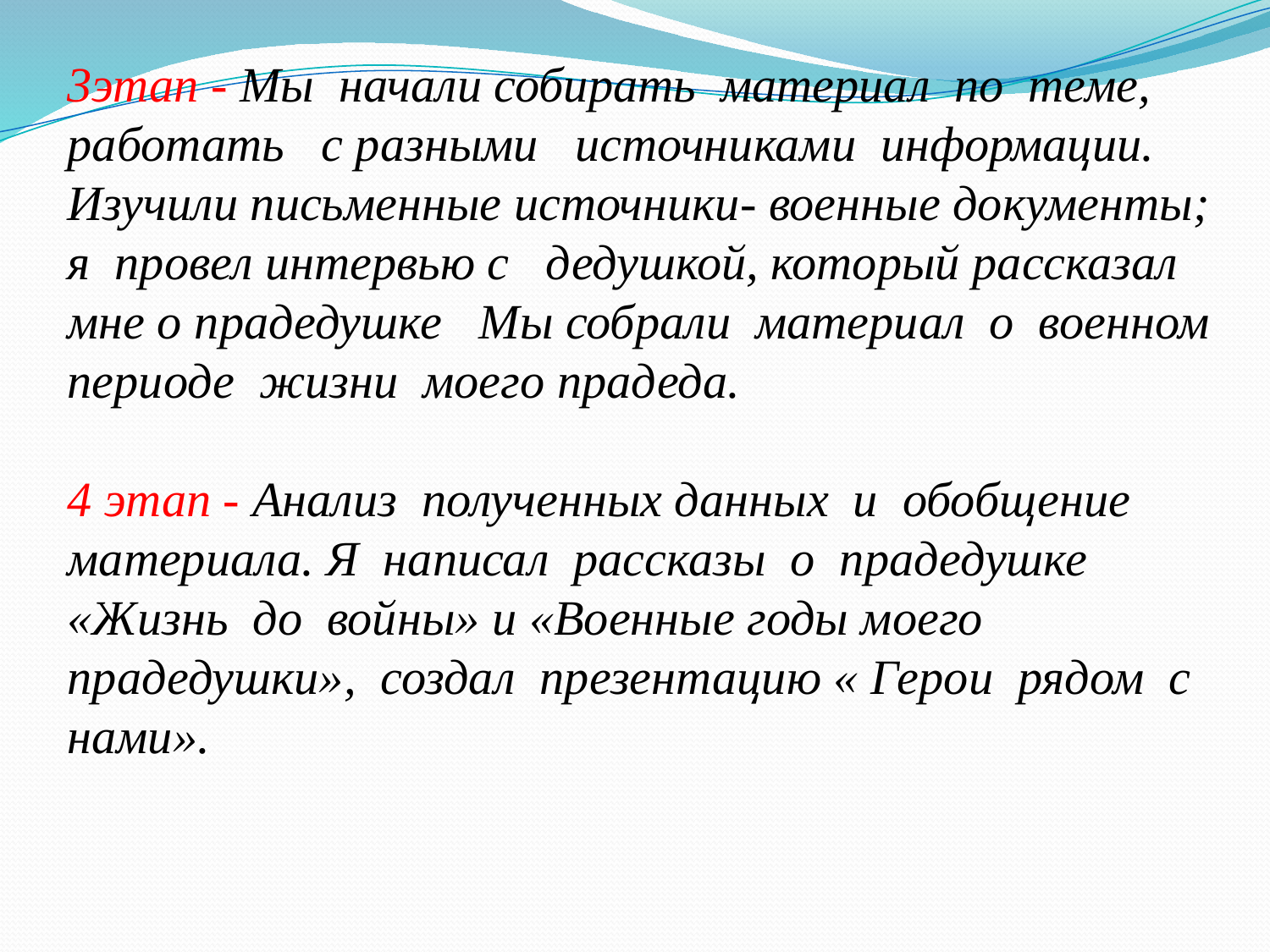

3этап - Мы  начали собирать  материал  по  теме, работать   с разными   источниками  информации. Изучили письменные источники- военные документы;  я  провел интервью с   дедушкой, который рассказал мне о прадедушке   Мы собрали  материал  о  военном  периоде  жизни  моего прадеда.

4 этап - Анализ  полученных данных  и  обобщение  материала. Я  написал  рассказы  о  прадедушке  «Жизнь  до  войны» и «Военные годы моего прадедушки»,  создал  презентацию « Герои  рядом  с  нами».